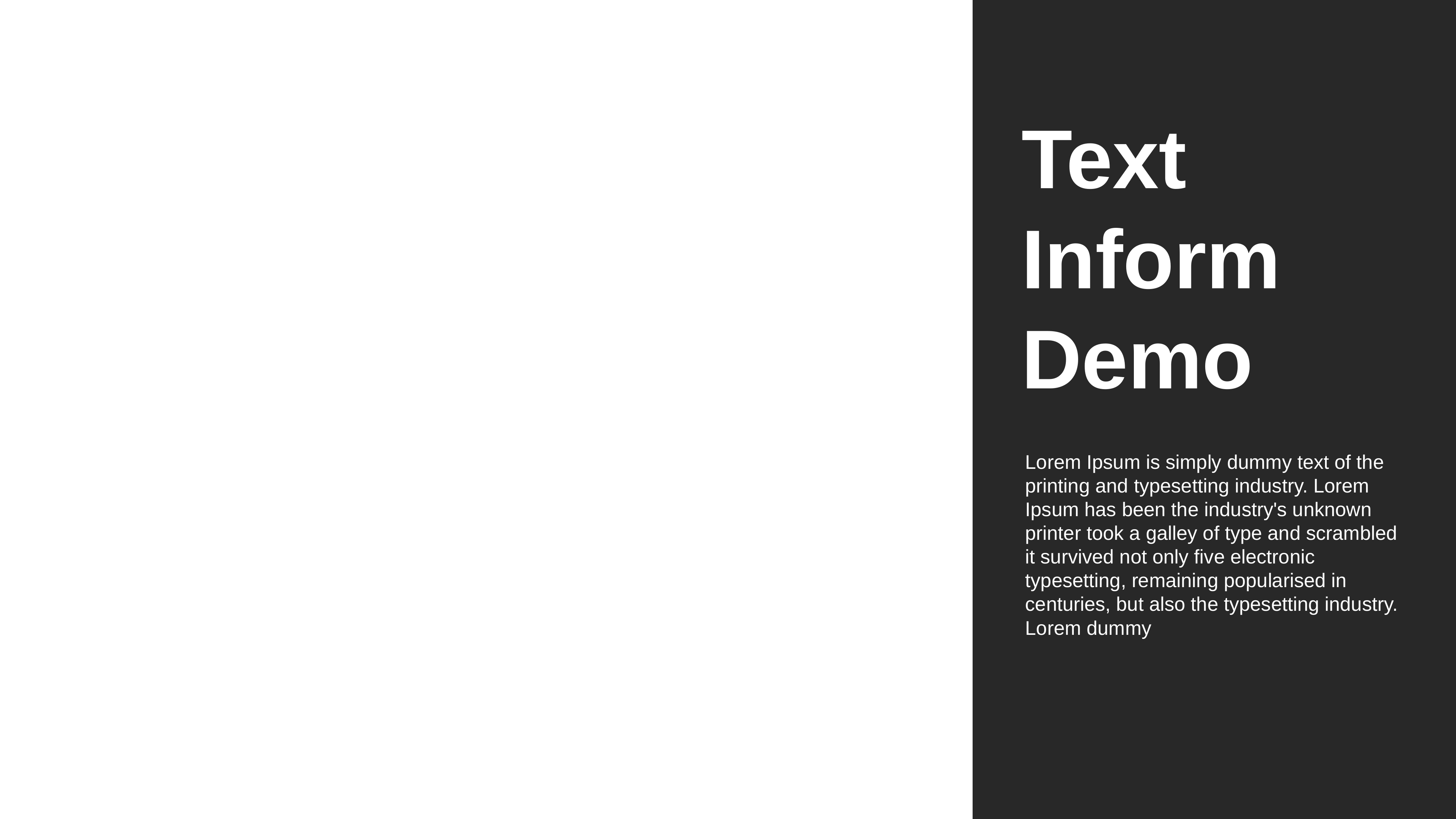

Text
Inform
Demo
Lorem Ipsum is simply dummy text of the printing and typesetting industry. Lorem Ipsum has been the industry's unknown printer took a galley of type and scrambled it survived not only five electronic typesetting, remaining popularised in centuries, but also the typesetting industry. Lorem dummy